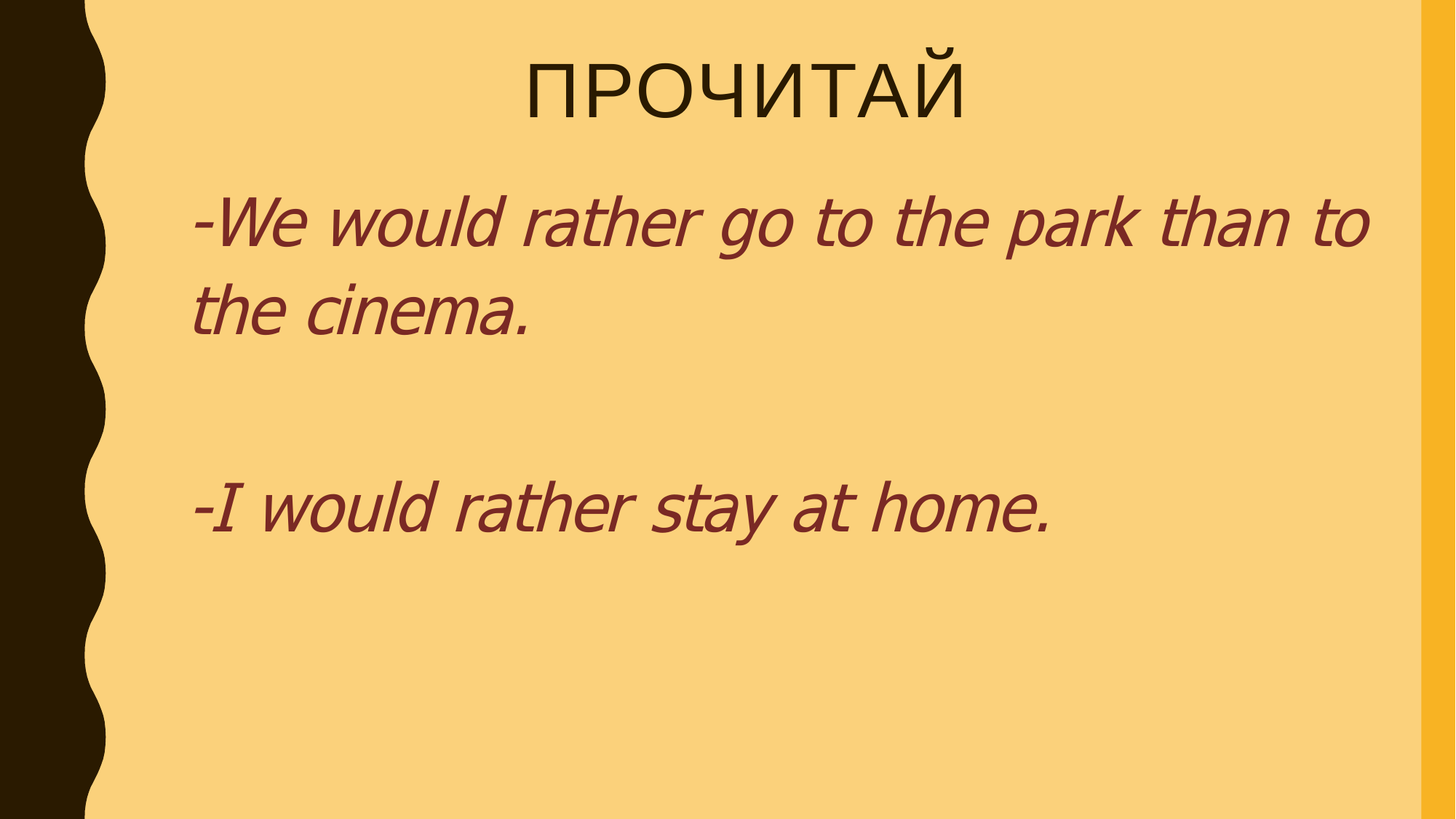

# Прочитай
-We would rather go to the park than to the cinema.

-I would rather stay at home.